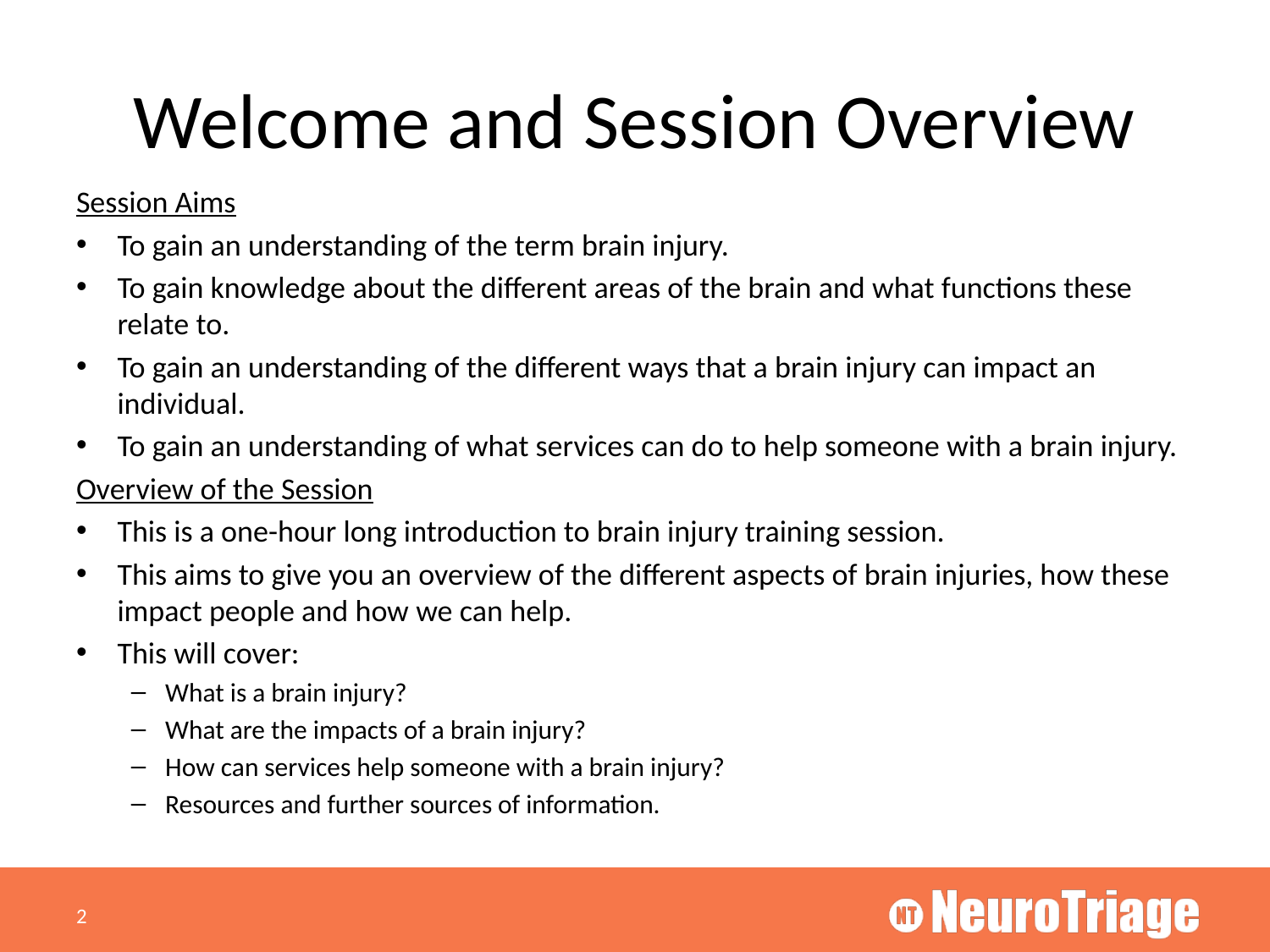

# Welcome and Session Overview
Session Aims
To gain an understanding of the term brain injury.
To gain knowledge about the different areas of the brain and what functions these relate to.
To gain an understanding of the different ways that a brain injury can impact an individual.
To gain an understanding of what services can do to help someone with a brain injury.
Overview of the Session
This is a one-hour long introduction to brain injury training session.
This aims to give you an overview of the different aspects of brain injuries, how these impact people and how we can help.
This will cover:
What is a brain injury?
What are the impacts of a brain injury?
How can services help someone with a brain injury?
Resources and further sources of information.

2